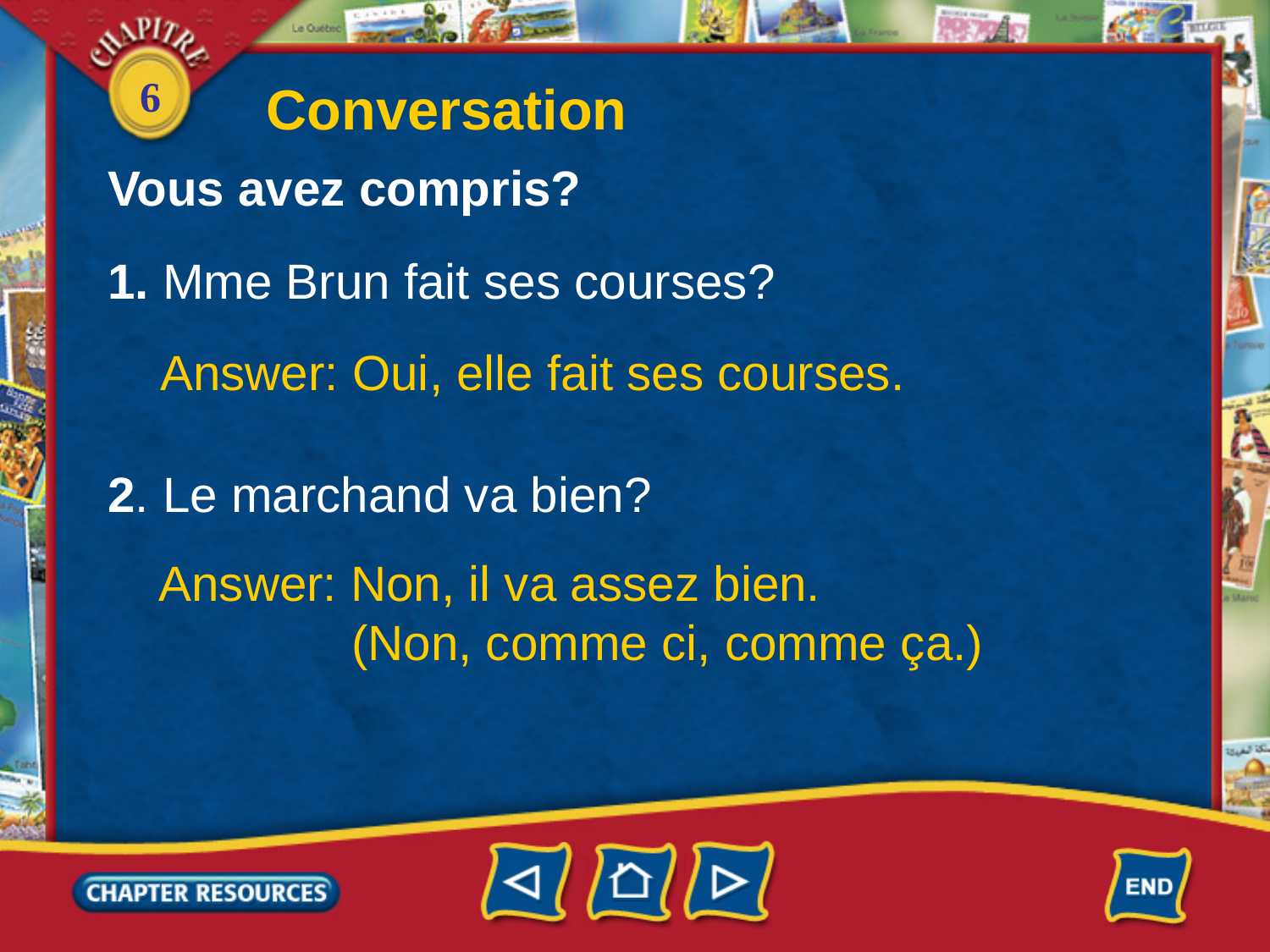

Conversation
Vous avez compris?
1. Mme Brun fait ses courses?
Answer: Oui, elle fait ses courses.
2. Le marchand va bien?
Answer: Non, il va assez bien.
              (Non, comme ci, comme ça.)